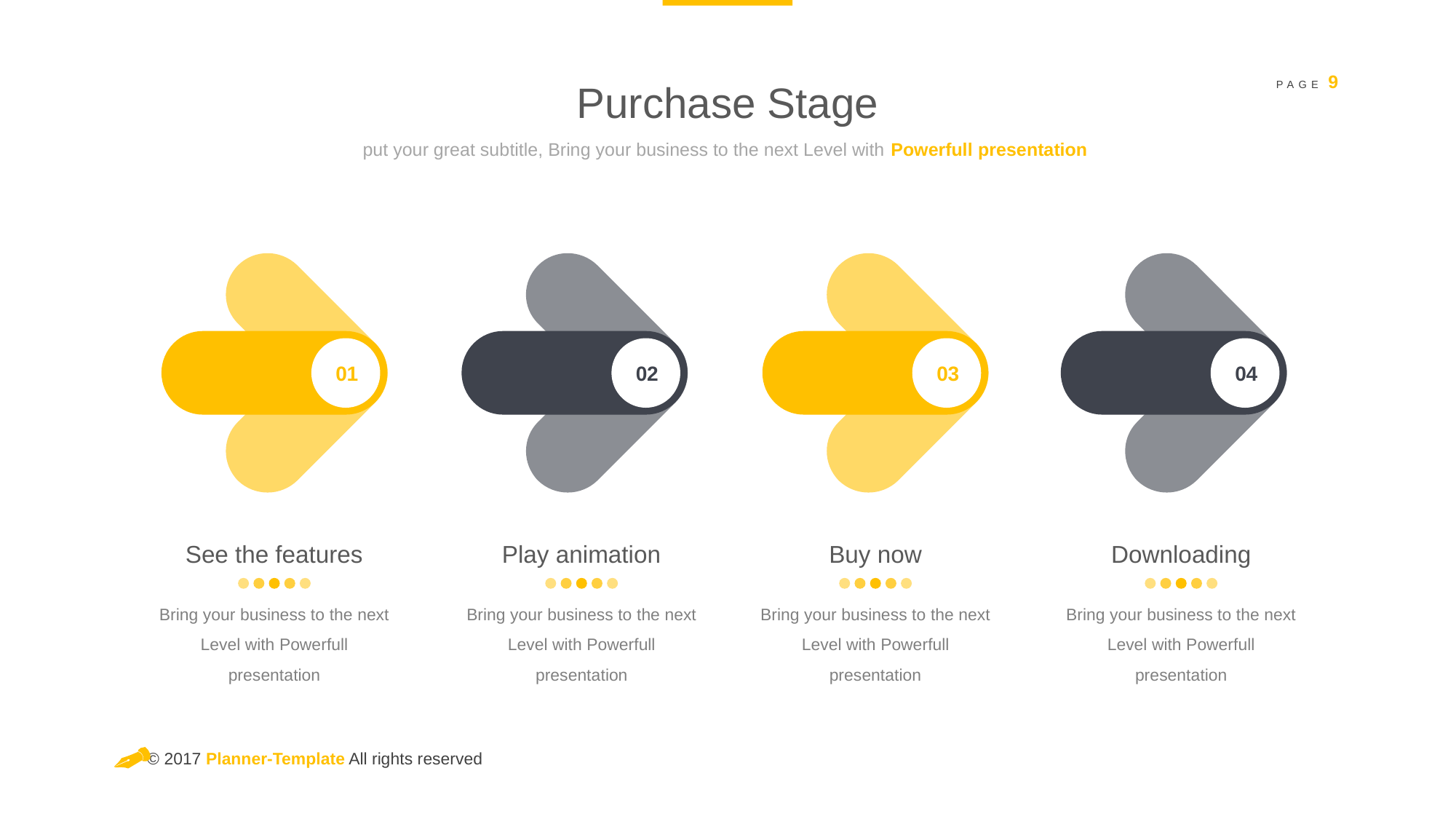

Purchase Stage
put your great subtitle, Bring your business to the next Level with Powerfull presentation

01
02
03
04
See the features
Play animation
Buy now
Downloading

Bring your business to the next Level with Powerfull presentation
Bring your business to the next Level with Powerfull presentation
Bring your business to the next Level with Powerfull presentation
Bring your business to the next Level with Powerfull presentation